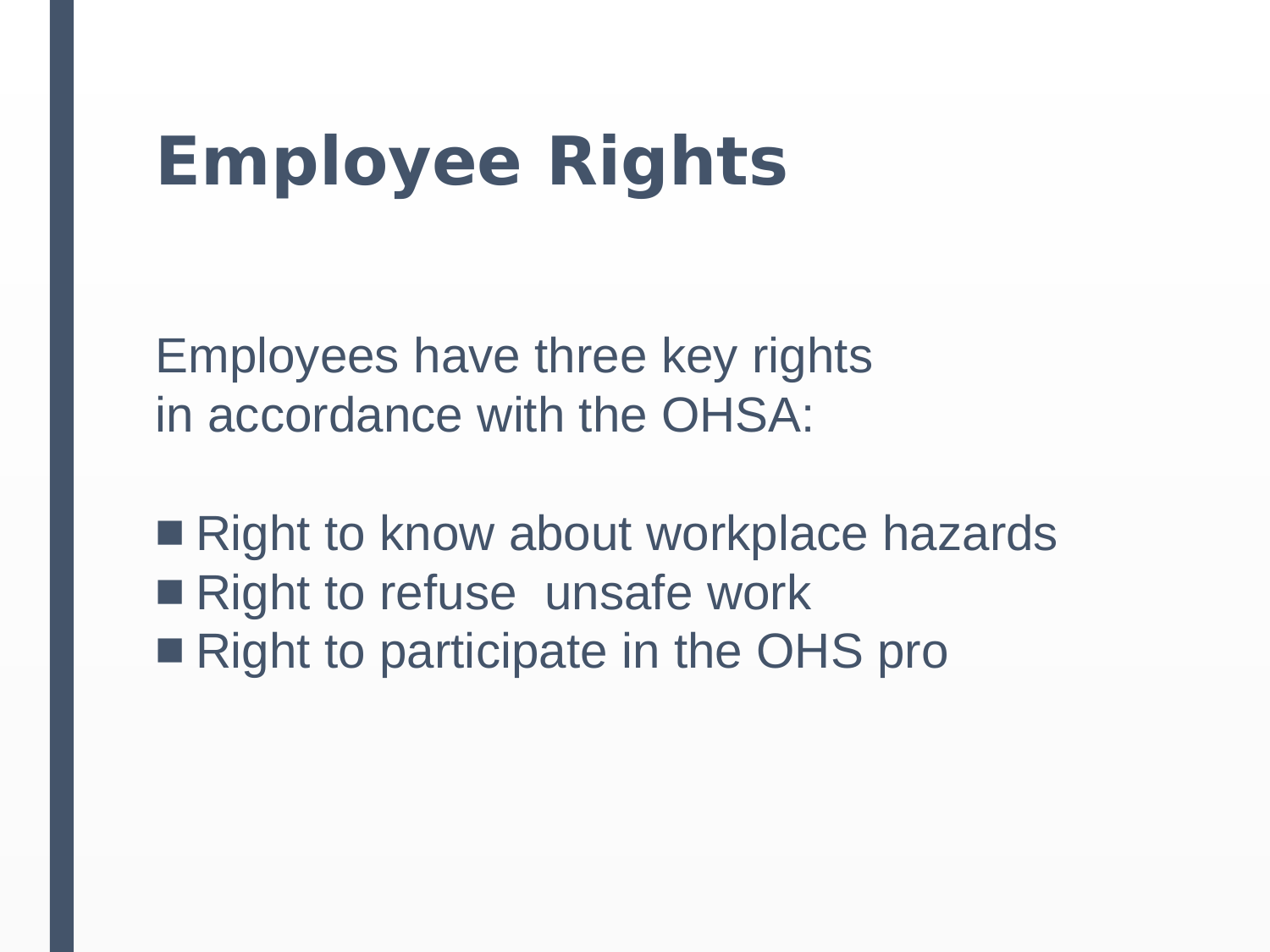

# Employee Rights
Employees have three key rights in accordance with the OHSA:

Right to know about workplace hazards
Right to refuse  unsafe work
Right to participate in the OHS pro